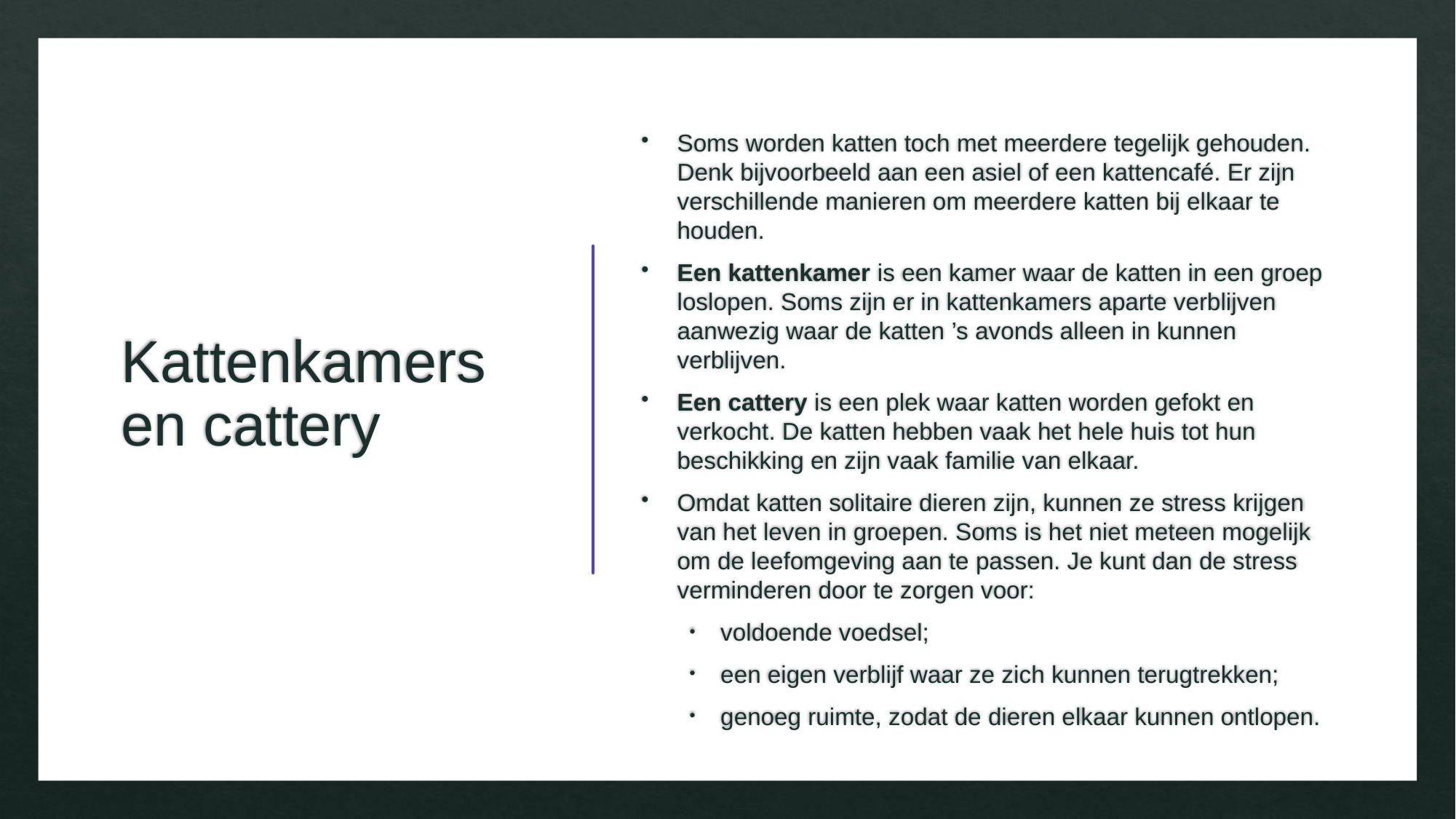

# Kattenkamers en cattery
Soms worden katten toch met meerdere tegelijk gehouden. Denk bijvoorbeeld aan een asiel of een kattencafé. Er zijn verschillende manieren om meerdere katten bij elkaar te houden.
Een kattenkamer is een kamer waar de katten in een groep loslopen. Soms zijn er in kattenkamers aparte verblijven aanwezig waar de katten ’s avonds alleen in kunnen verblijven.
Een cattery is een plek waar katten worden gefokt en verkocht. De katten hebben vaak het hele huis tot hun beschikking en zijn vaak familie van elkaar.
Omdat katten solitaire dieren zijn, kunnen ze stress krijgen van het leven in groepen. Soms is het niet meteen mogelijk om de leefomgeving aan te passen. Je kunt dan de stress verminderen door te zorgen voor:
voldoende voedsel;
een eigen verblijf waar ze zich kunnen terugtrekken;
genoeg ruimte, zodat de dieren elkaar kunnen ontlopen.